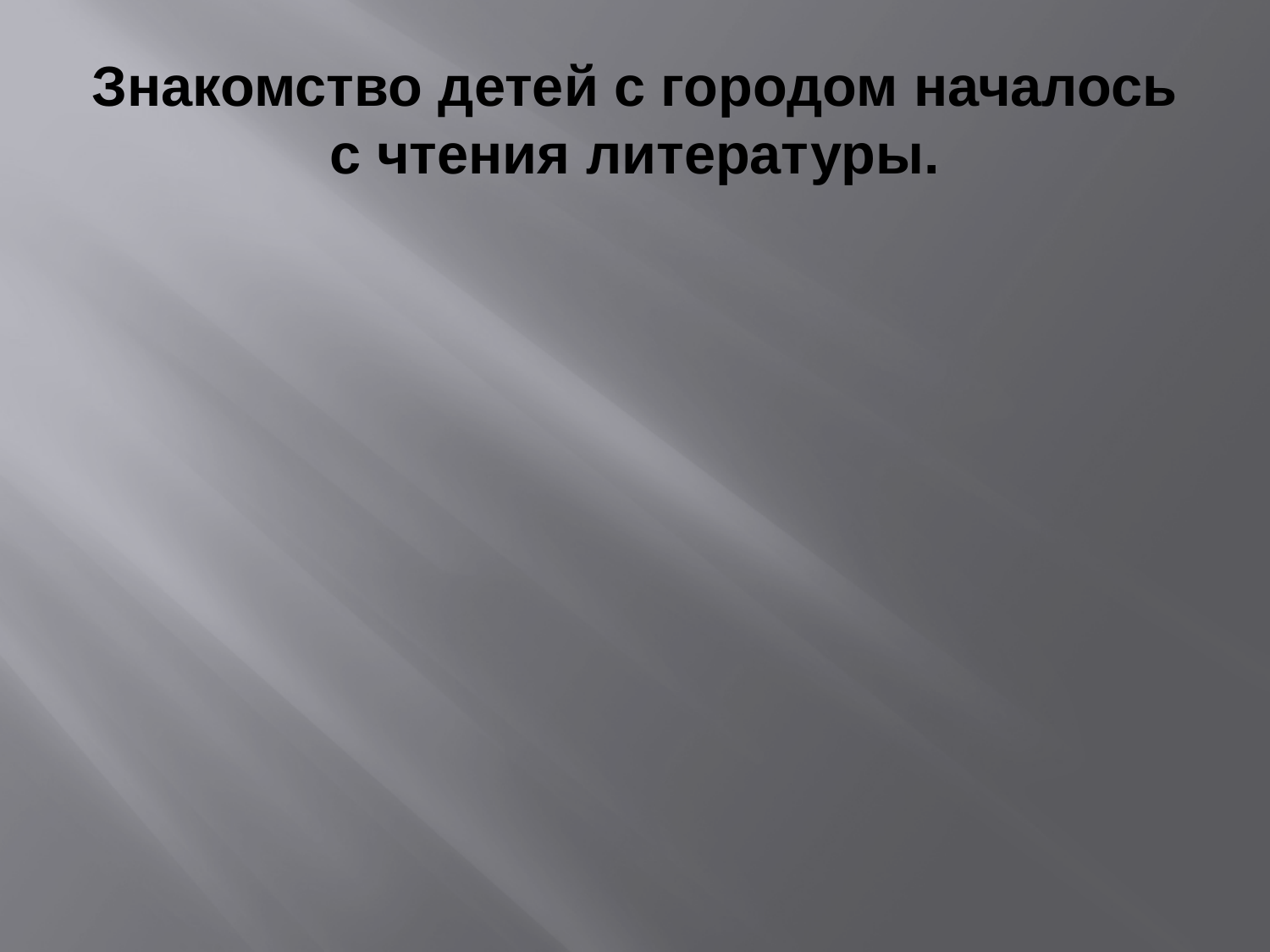

# Знакомство детей с городом началось с чтения литературы.